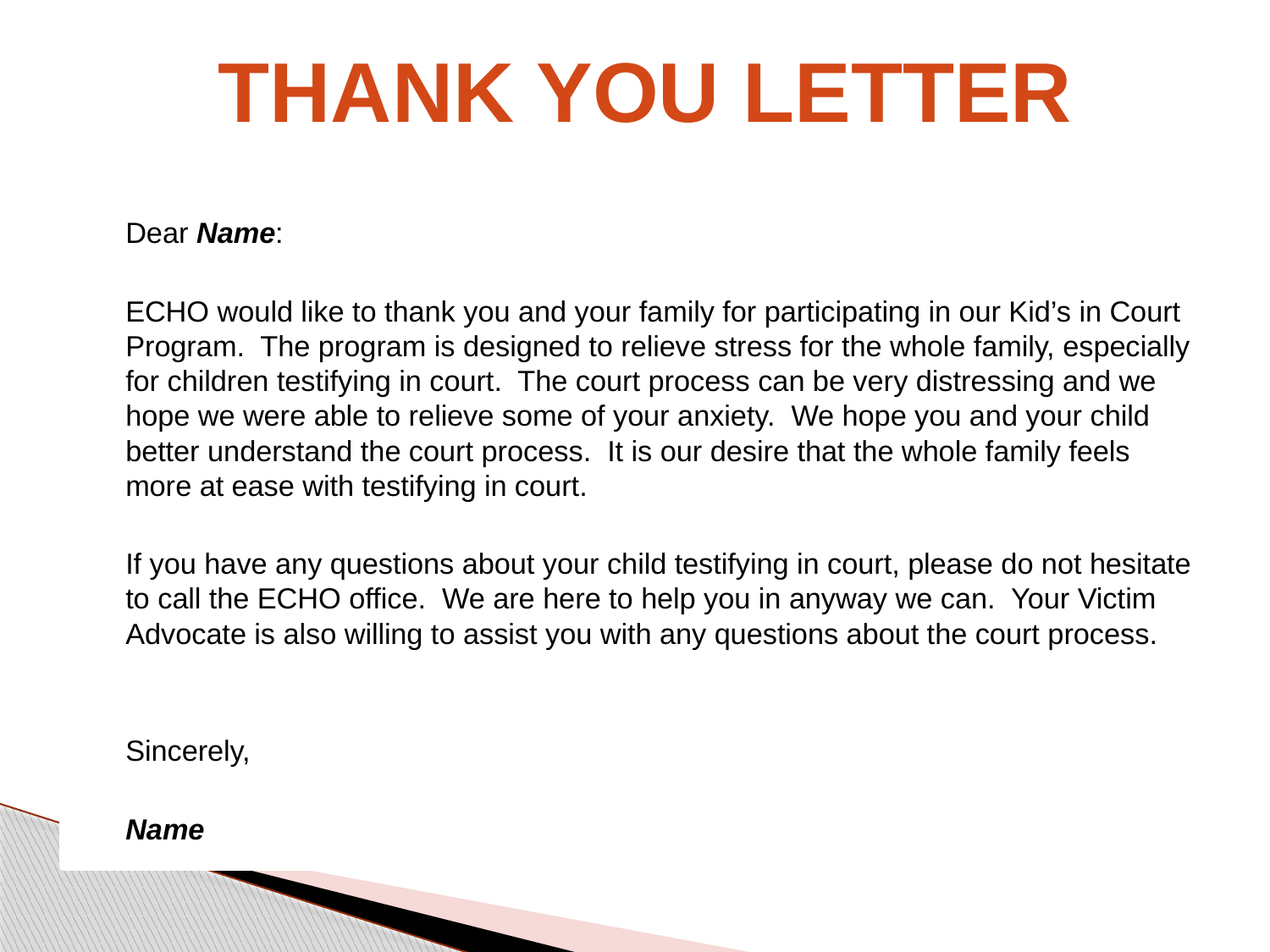

Thank you letter

	Dear Name:

		ECHO would like to thank you and your family for participating in our Kid’s in Court Program.  The program is designed to relieve stress for the whole family, especially for children testifying in court.  The court process can be very distressing and we hope we were able to relieve some of your anxiety.  We hope you and your child better understand the court process.  It is our desire that the whole family feels more at ease with testifying in court.

		If you have any questions about your child testifying in court, please do not hesitate to call the ECHO office.  We are here to help you in anyway we can.  Your Victim Advocate is also willing to assist you with any questions about the court process.

 	Sincerely,

	Name